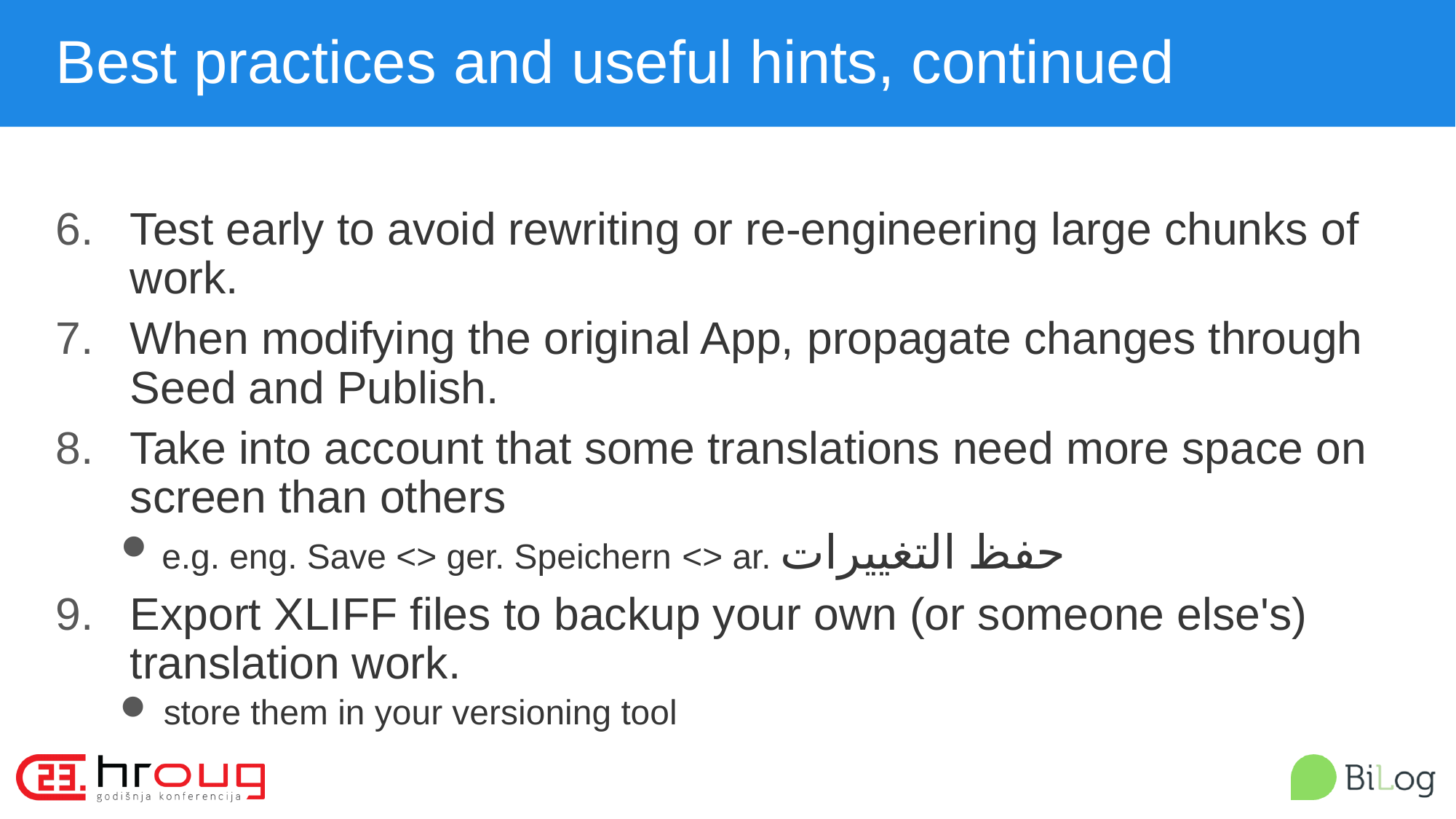

# Best practices and useful hints, continued
Test early to avoid rewriting or re-engineering large chunks of work.
When modifying the original App, propagate changes through Seed and Publish.
Take into account that some translations need more space on screen than others
e.g. eng. Save <> ger. Speichern <> ar. حفظ التغييرات
Export XLIFF files to backup your own (or someone else's) translation work.
store them in your versioning tool